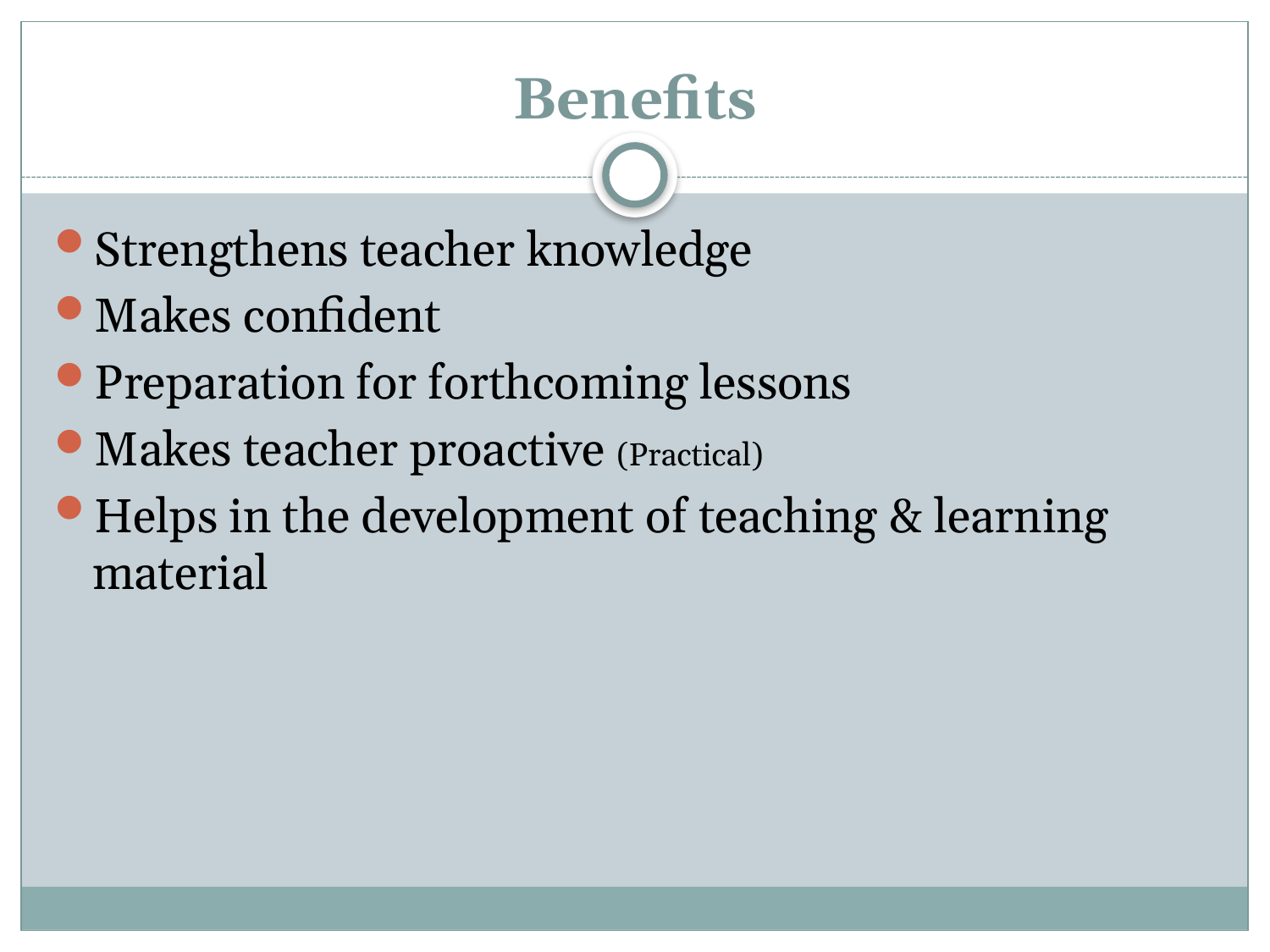

# Benefits
Strengthens teacher knowledge
Makes confident
Preparation for forthcoming lessons
Makes teacher proactive (Practical)
Helps in the development of teaching & learning material